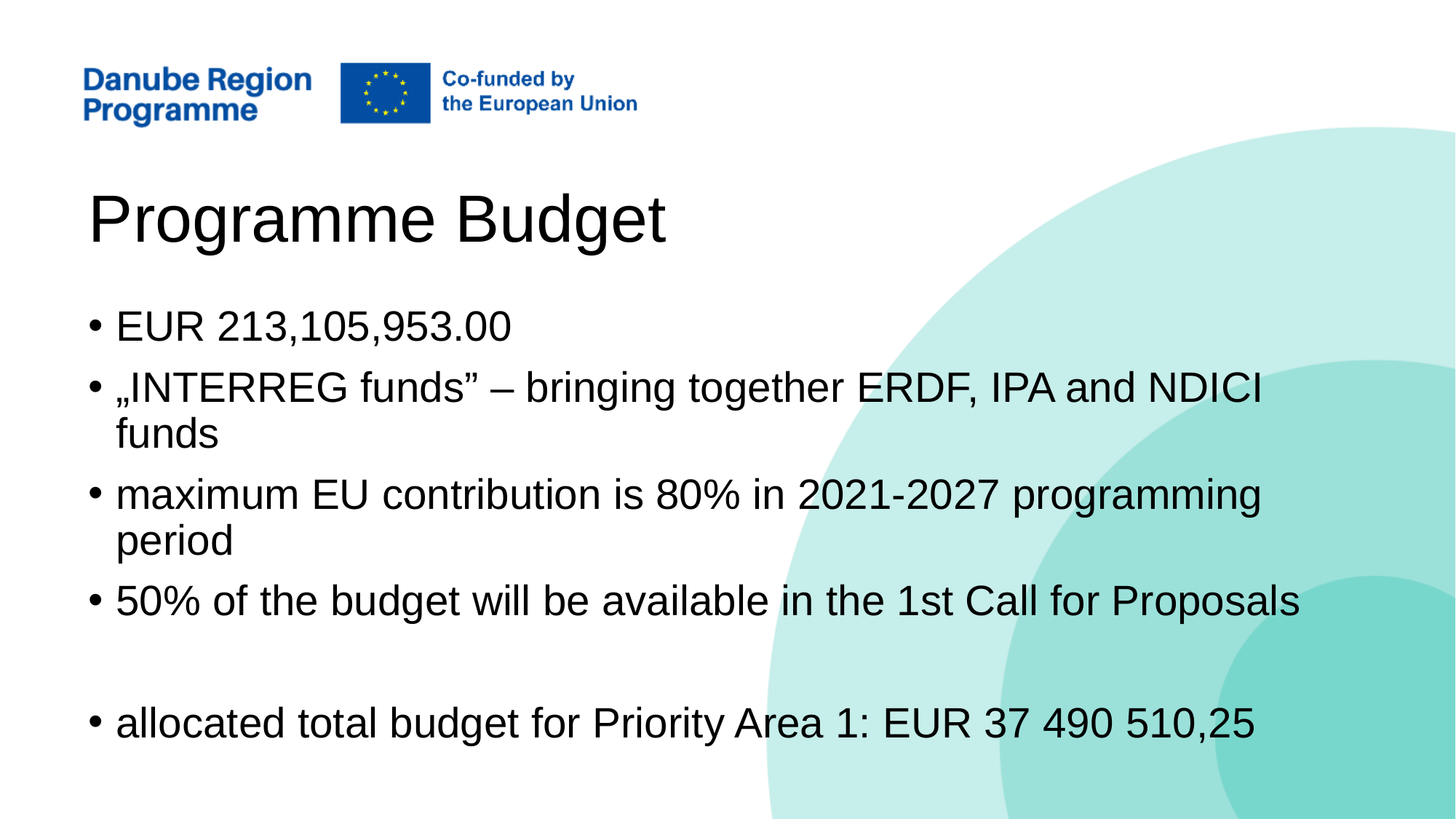

# Programme Budget
EUR 213,105,953.00
„INTERREG funds” – bringing together ERDF, IPA and NDICI funds
maximum EU contribution is 80% in 2021-2027 programming period
50% of the budget will be available in the 1st Call for Proposals

allocated total budget for Priority Area 1: EUR 37 490 510,25